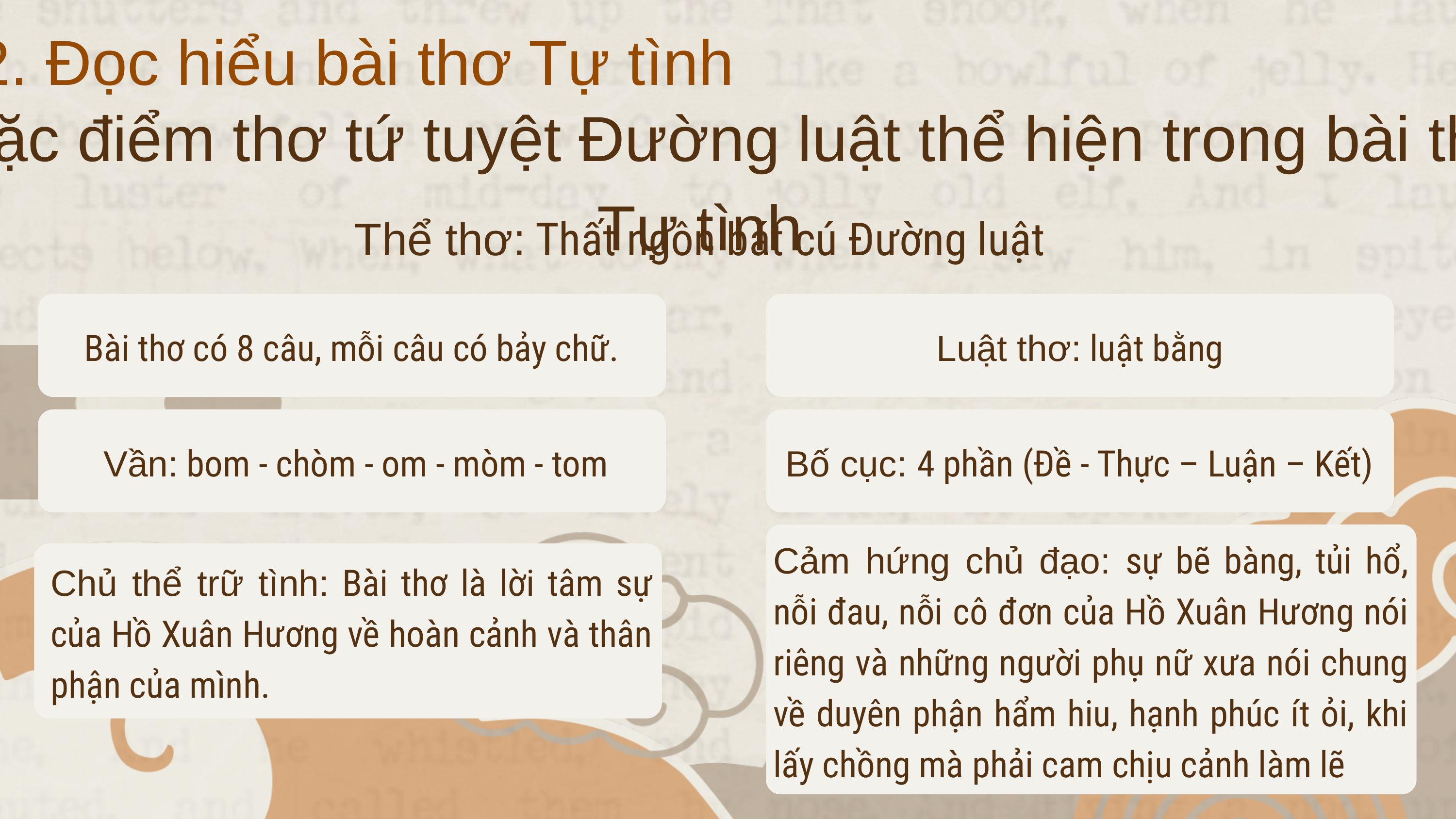

3.2. Đọc hiểu bài thơ Tự tình
a. Đặc điểm thơ tứ tuyệt Đường luật thể hiện trong bài thơ Tự tình
Thể thơ: Thất ngôn bát cú Đường luật

Bài thơ có 8 câu, mỗi câu có bảy chữ.
Luật thơ: luật bằng

 Vần: bom - chòm - om - mòm - tom
Bố cục: 4 phần (Đề - Thực – Luận – Kết)

Cảm hứng chủ đạo: sự bẽ bàng, tủi hổ, nỗi đau, nỗi cô đơn của Hồ Xuân Hương nói riêng và những người phụ nữ xưa nói chung về duyên phận hẩm hiu, hạnh phúc ít ỏi, khi lấy chồng mà phải cam chịu cảnh làm lẽ

Chủ thể trữ tình: Bài thơ là lời tâm sự của Hồ Xuân Hương về hoàn cảnh và thân phận của mình.